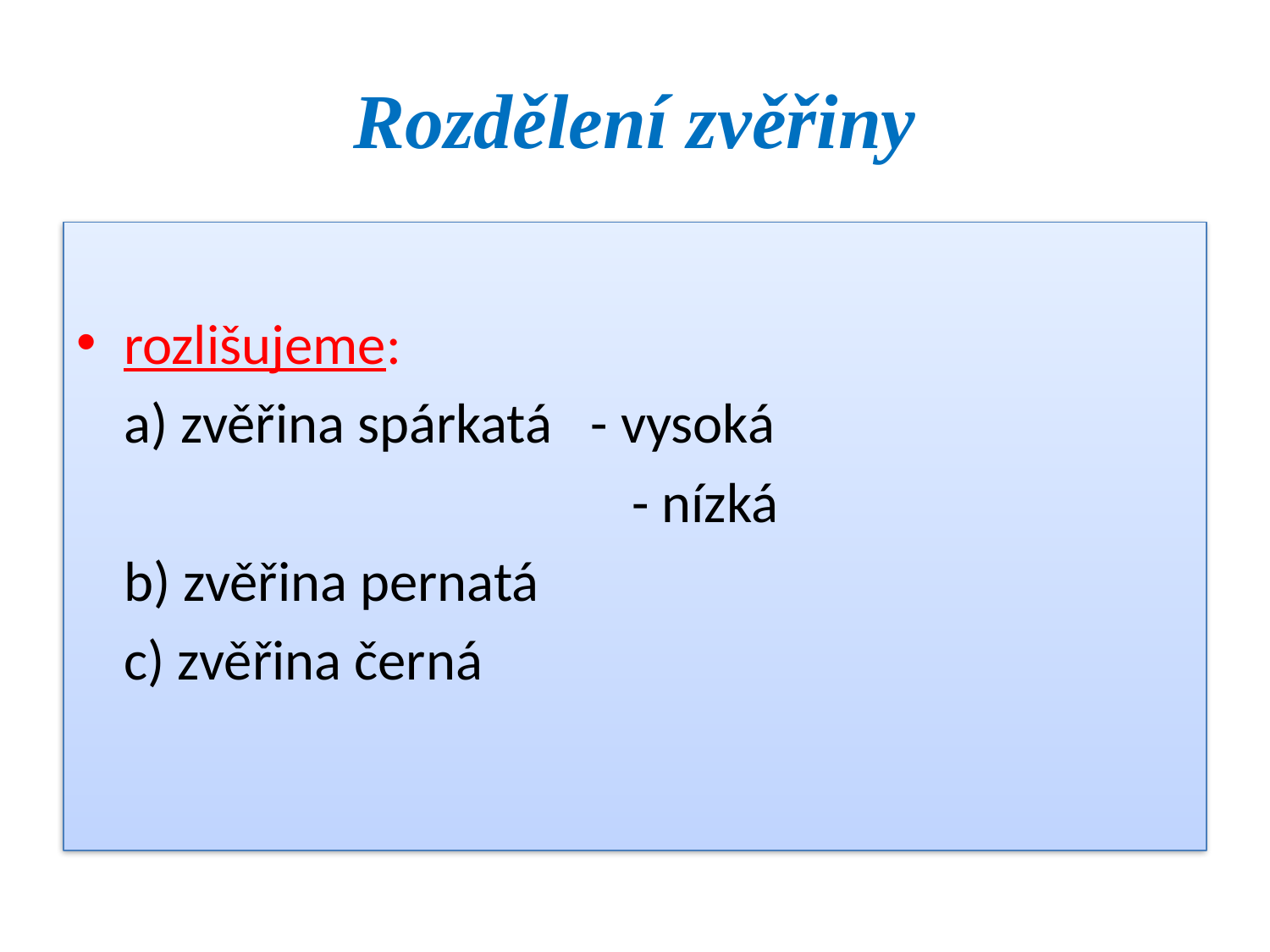

# Rozdělení zvěřiny

rozlišujeme:
	a) zvěřina spárkatá   - vysoká
					- nízká
	b) zvěřina pernatá
	c) zvěřina černá